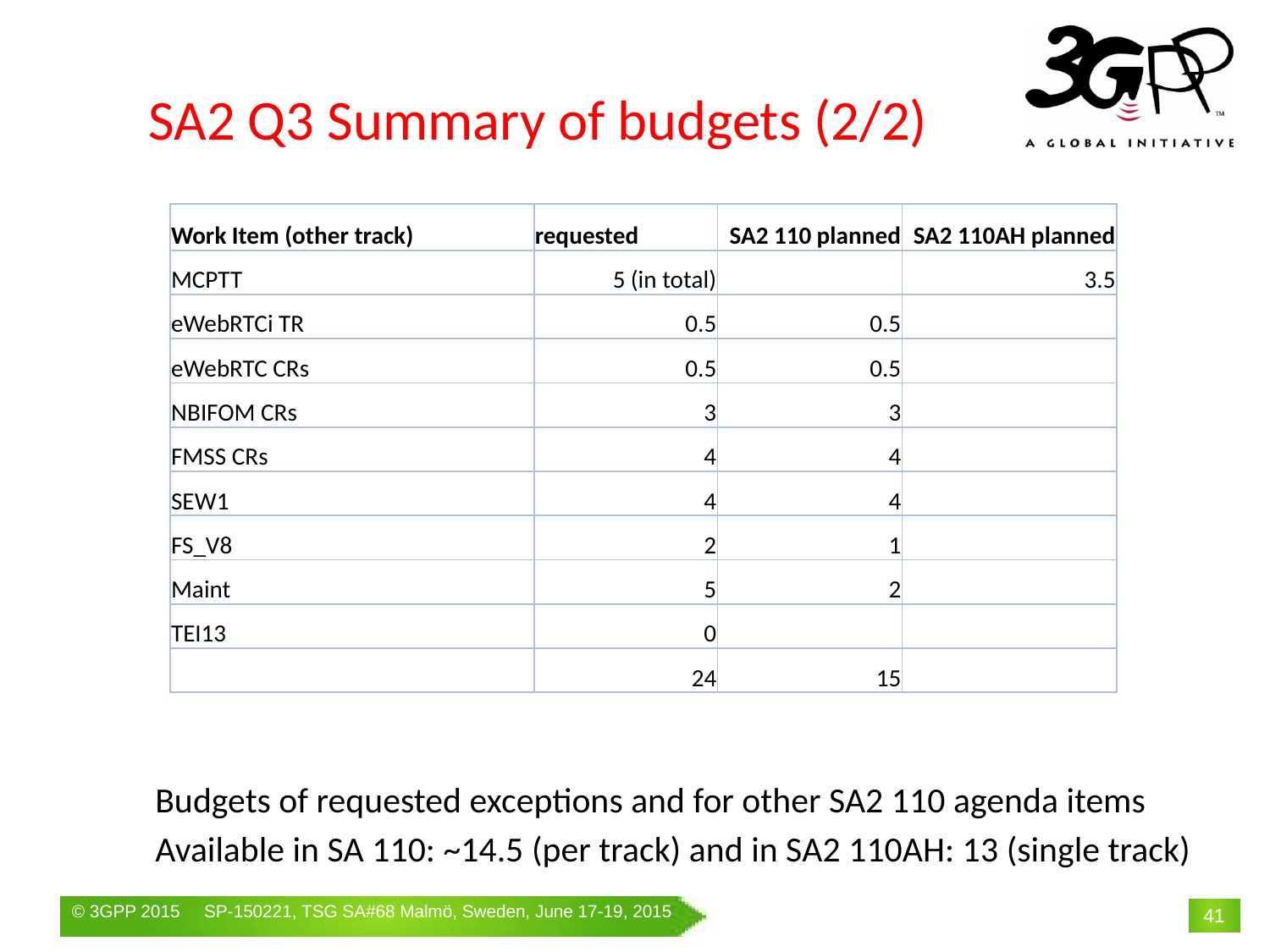

# SA2 Q3 Summary of budgets (2/2)
| Work Item (other track) | requested | SA2 110 planned | SA2 110AH planned |
| --- | --- | --- | --- |
| MCPTT | 5 (in total) |  | 3.5 |
| eWebRTCi TR | 0.5 | 0.5 |  |
| eWebRTC CRs | 0.5 | 0.5 |  |
| NBIFOM CRs | 3 | 3 |  |
| FMSS CRs | 4 | 4 |  |
| SEW1 | 4 | 4 |  |
| FS\_V8 | 2 | 1 |  |
| Maint | 5 | 2 |  |
| TEI13 | 0 |  |  |
|  | 24 | 15 |  |
Budgets of requested exceptions and for other SA2 110 agenda items
Available in SA 110: ~14.5 (per track) and in SA2 110AH: 13 (single track)